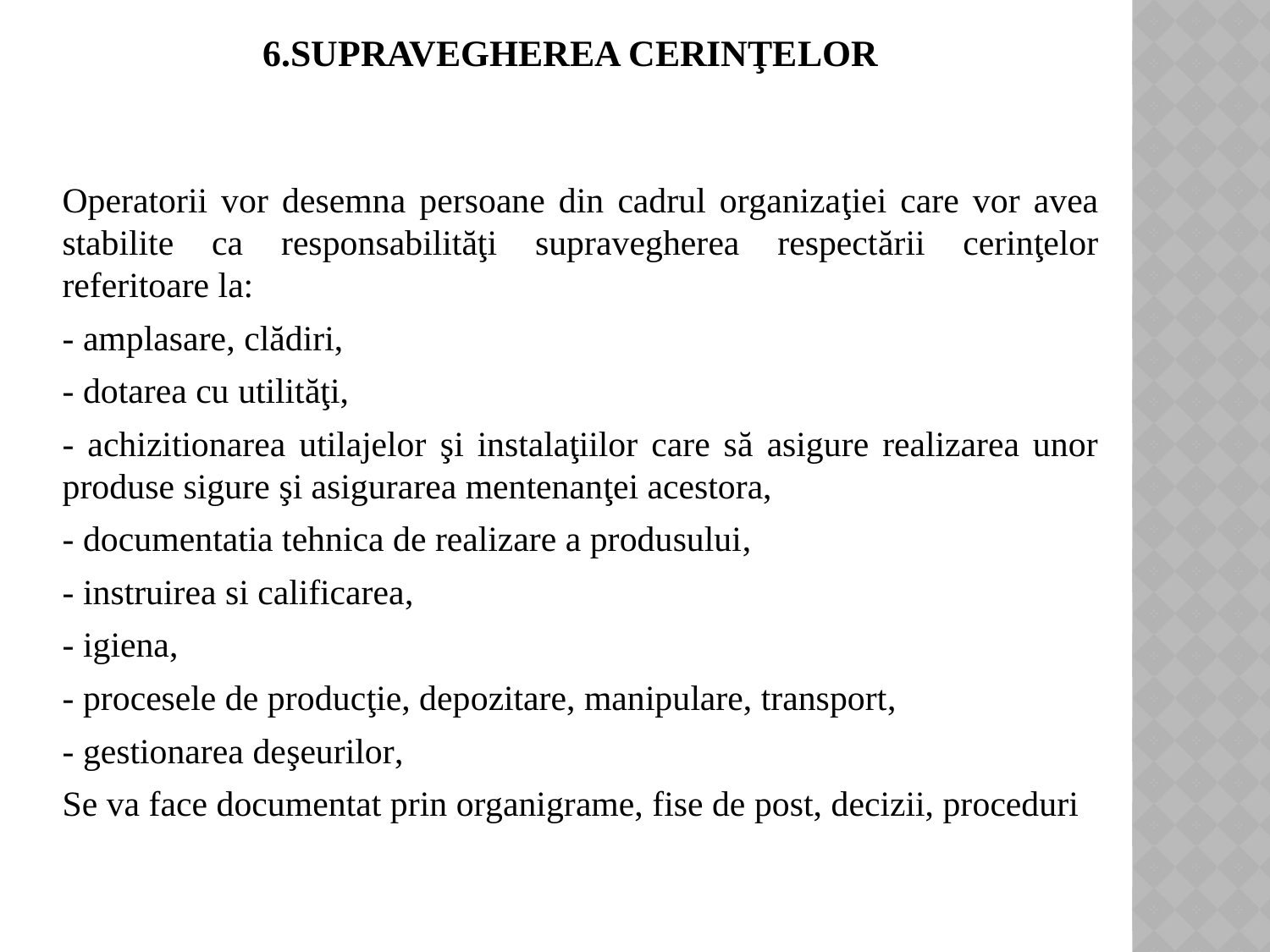

# 6.Supravegherea cerinţelor
Operatorii vor desemna persoane din cadrul organizaţiei care vor avea stabilite ca responsabilităţi supravegherea respectării cerinţelor referitoare la:
- amplasare, clădiri,
- dotarea cu utilităţi,
- achizitionarea utilajelor şi instalaţiilor care să asigure realizarea unor produse sigure şi asigurarea mentenanţei acestora,
- documentatia tehnica de realizare a produsului,
- instruirea si calificarea,
- igiena,
- procesele de producţie, depozitare, manipulare, transport,
- gestionarea deşeurilor,
Se va face documentat prin organigrame, fise de post, decizii, proceduri